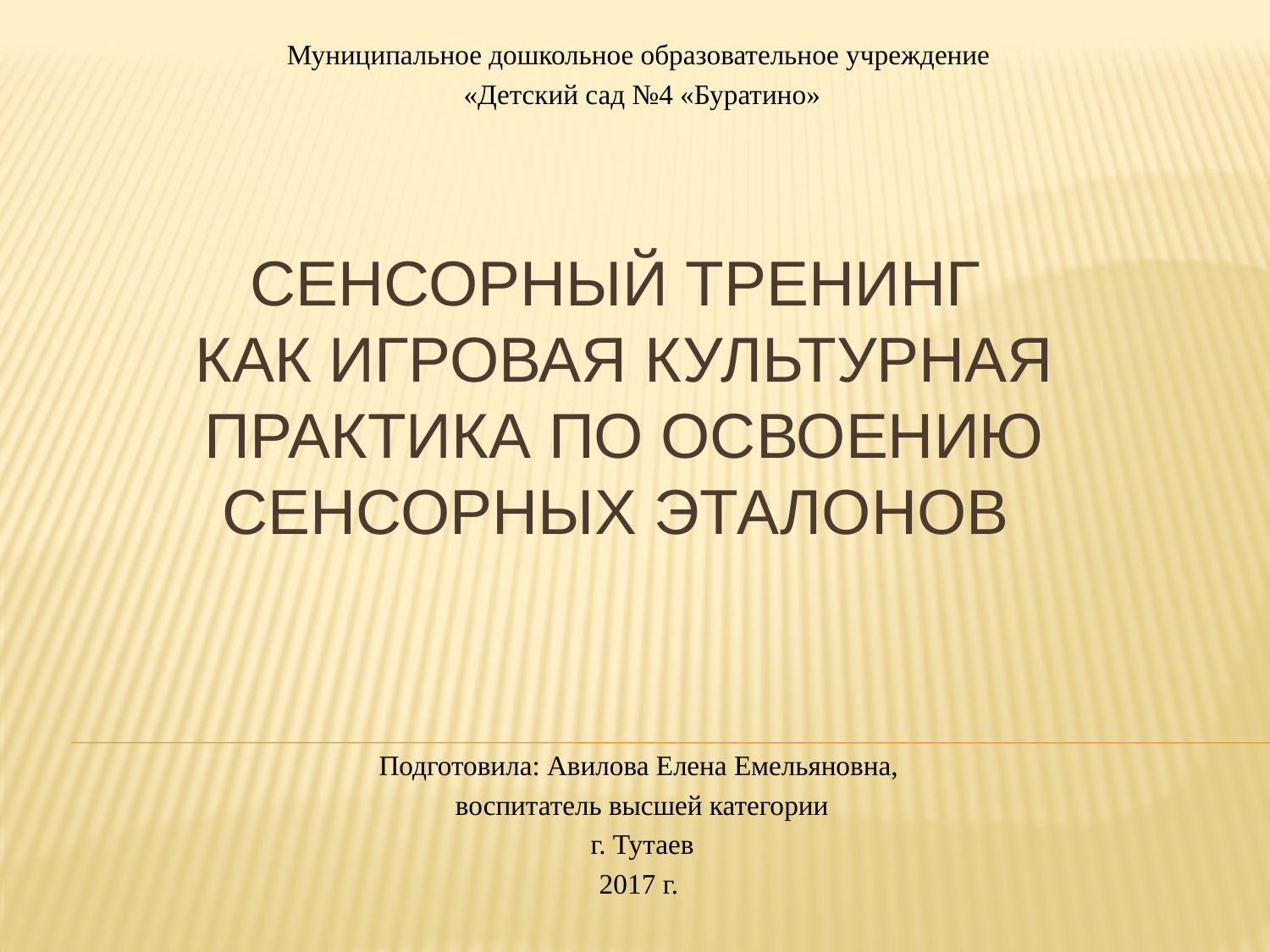

Муниципальное дошкольное образовательное учреждение
«Детский сад №4 «Буратино»
# Сенсорный тренинг как игровая культурная практика по освоению сенсорных эталонов

Подготовила: Авилова Елена Емельяновна,
воспитатель высшей категории
г. Тутаев
2017 г.